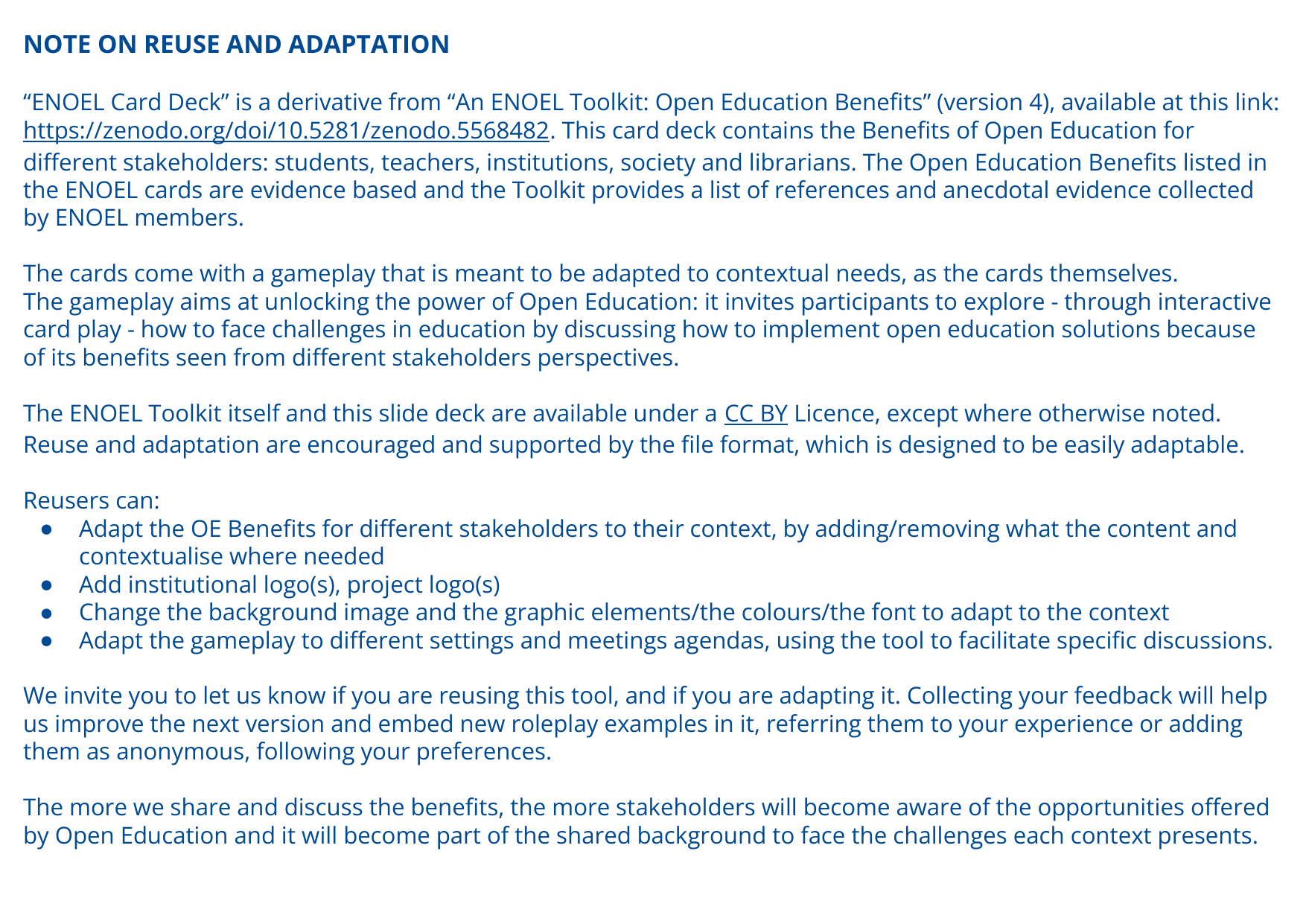

NOTE ON REUSE AND ADAPTATION

“ENOEL Card Deck” is a derivative from “An ENOEL Toolkit: Open Education Benefits” (version 4), available at this link: https://zenodo.org/doi/10.5281/zenodo.5568482. This card deck contains the Benefits of Open Education for different stakeholders: students, teachers, institutions, society and librarians. The Open Education Benefits listed in the ENOEL cards are evidence based and the Toolkit provides a list of references and anecdotal evidence collected by ENOEL members.

The cards come with a gameplay that is meant to be adapted to contextual needs, as the cards themselves.
The gameplay aims at unlocking the power of Open Education: it invites participants to explore - through interactive card play - how to face challenges in education by discussing how to implement open education solutions because of its benefits seen from different stakeholders perspectives.

The ENOEL Toolkit itself and this slide deck are available under a CC BY Licence, except where otherwise noted. Reuse and adaptation are encouraged and supported by the file format, which is designed to be easily adaptable.

Reusers can:
Adapt the OE Benefits for different stakeholders to their context, by adding/removing what the content and contextualise where needed
Add institutional logo(s), project logo(s)
Change the background image and the graphic elements/the colours/the font to adapt to the context
Adapt the gameplay to different settings and meetings agendas, using the tool to facilitate specific discussions.

We invite you to let us know if you are reusing this tool, and if you are adapting it. Collecting your feedback will help us improve the next version and embed new roleplay examples in it, referring them to your experience or adding them as anonymous, following your preferences.

The more we share and discuss the benefits, the more stakeholders will become aware of the opportunities offered by Open Education and it will become part of the shared background to face the challenges each context presents.